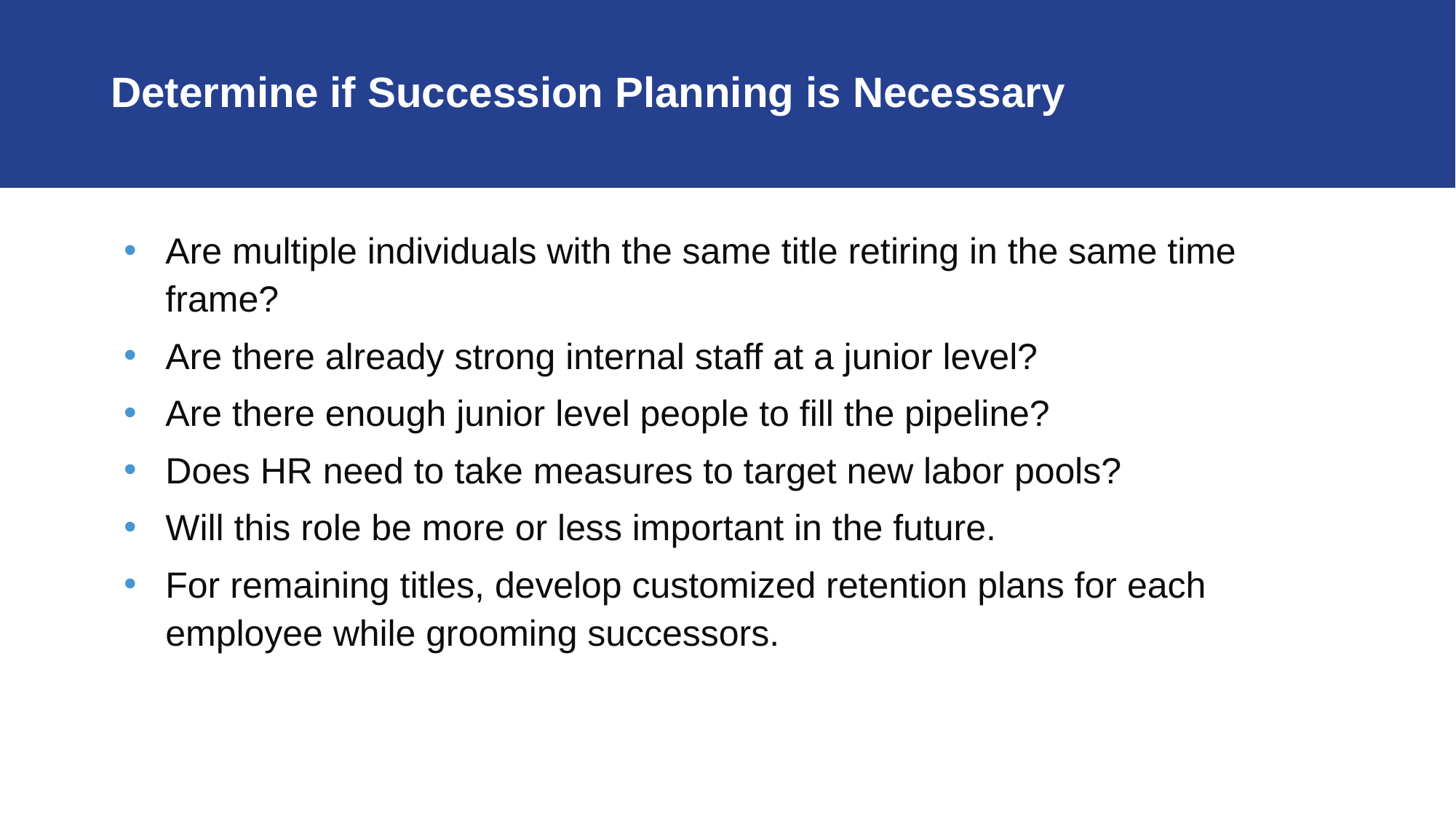

# Determine if Succession Planning is Necessary
Are multiple individuals with the same title retiring in the same time frame?
Are there already strong internal staff at a junior level?
Are there enough junior level people to fill the pipeline?
Does HR need to take measures to target new labor pools?
Will this role be more or less important in the future.
For remaining titles, develop customized retention plans for each employee while grooming successors.